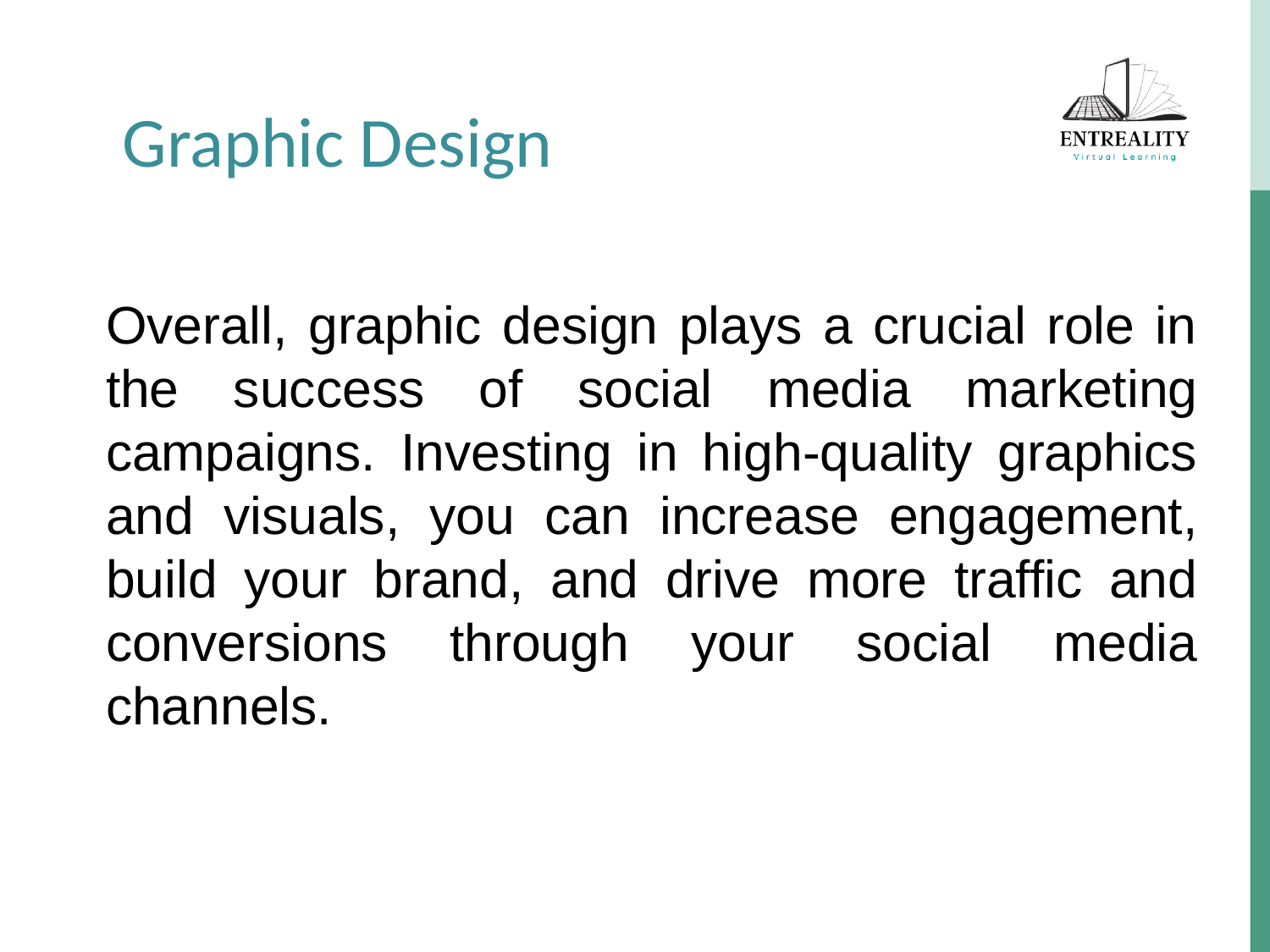

Graphic Design
Overall, graphic design plays a crucial role in the success of social media marketing campaigns. Investing in high-quality graphics and visuals, you can increase engagement, build your brand, and drive more traffic and conversions through your social media channels.